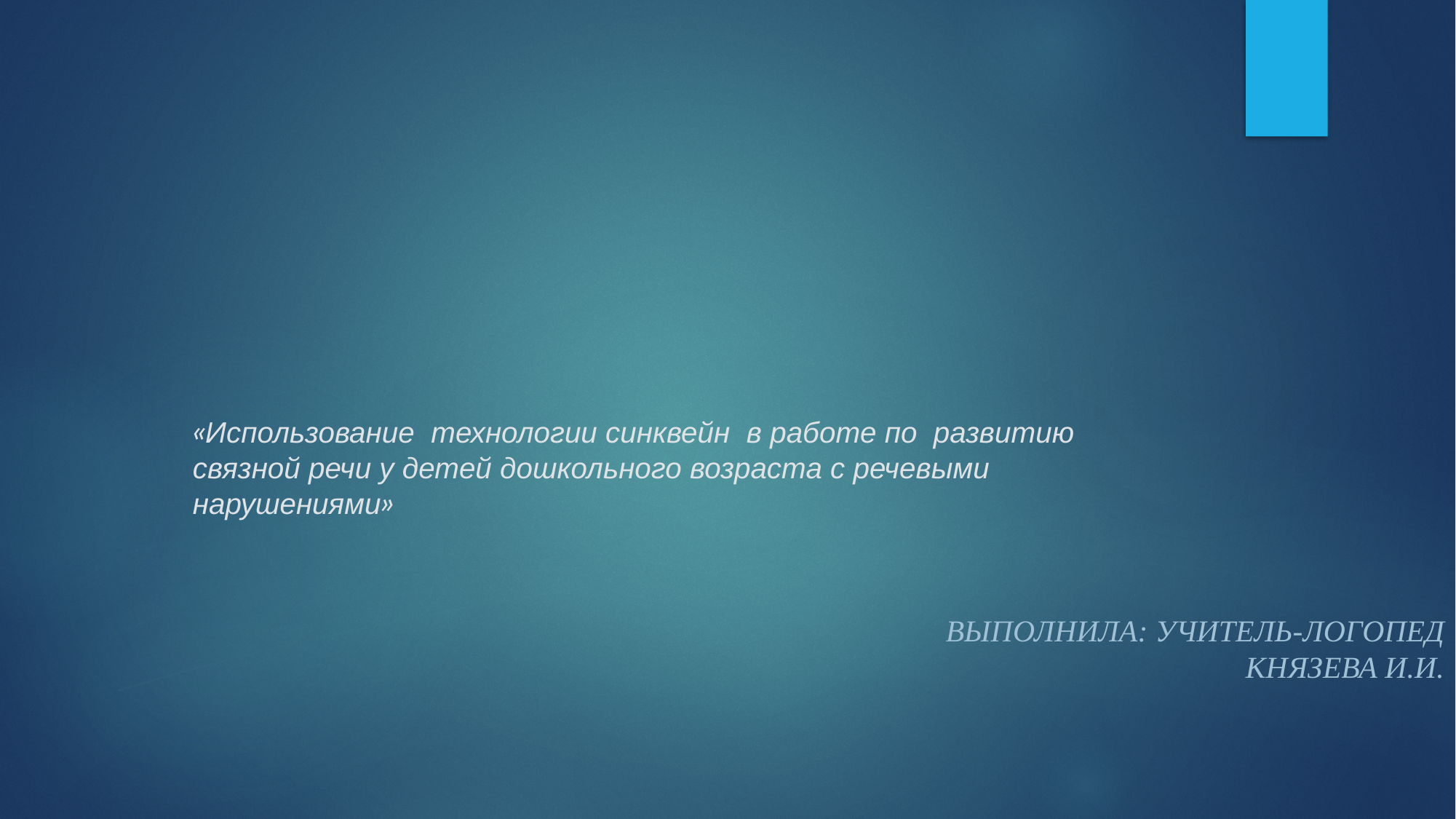

# «Использование  технологии синквейн  в работе по  развитию связной речи у детей дошкольного возраста с речевыми нарушениями»
Выполнила: учитель-логопед Князева И.И.